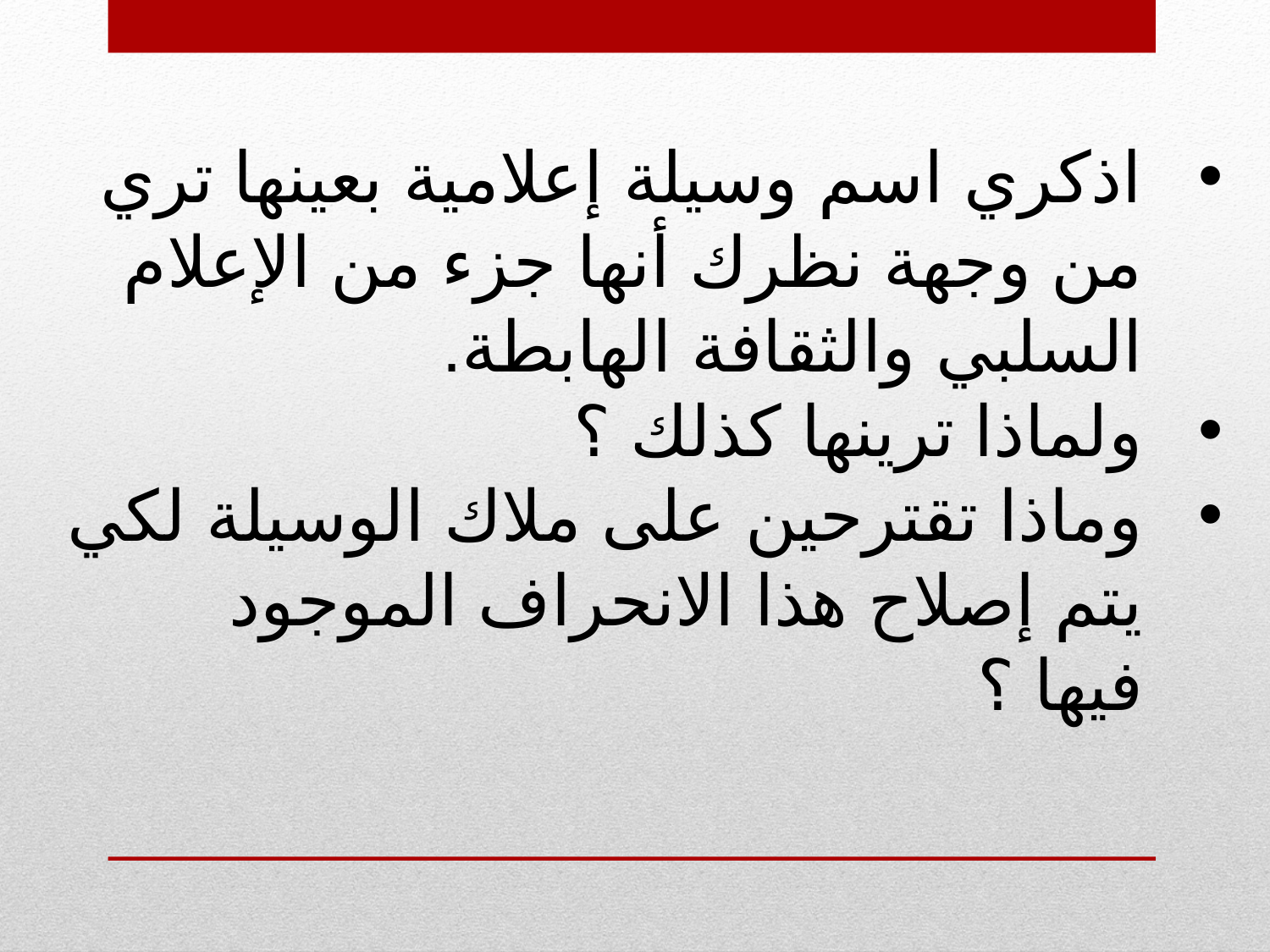

اذكري اسم وسيلة إعلامية بعينها تري من وجهة نظرك أنها جزء من الإعلام السلبي والثقافة الهابطة.
ولماذا ترينها كذلك ؟
وماذا تقترحين على ملاك الوسيلة لكي يتم إصلاح هذا الانحراف الموجود فيها ؟